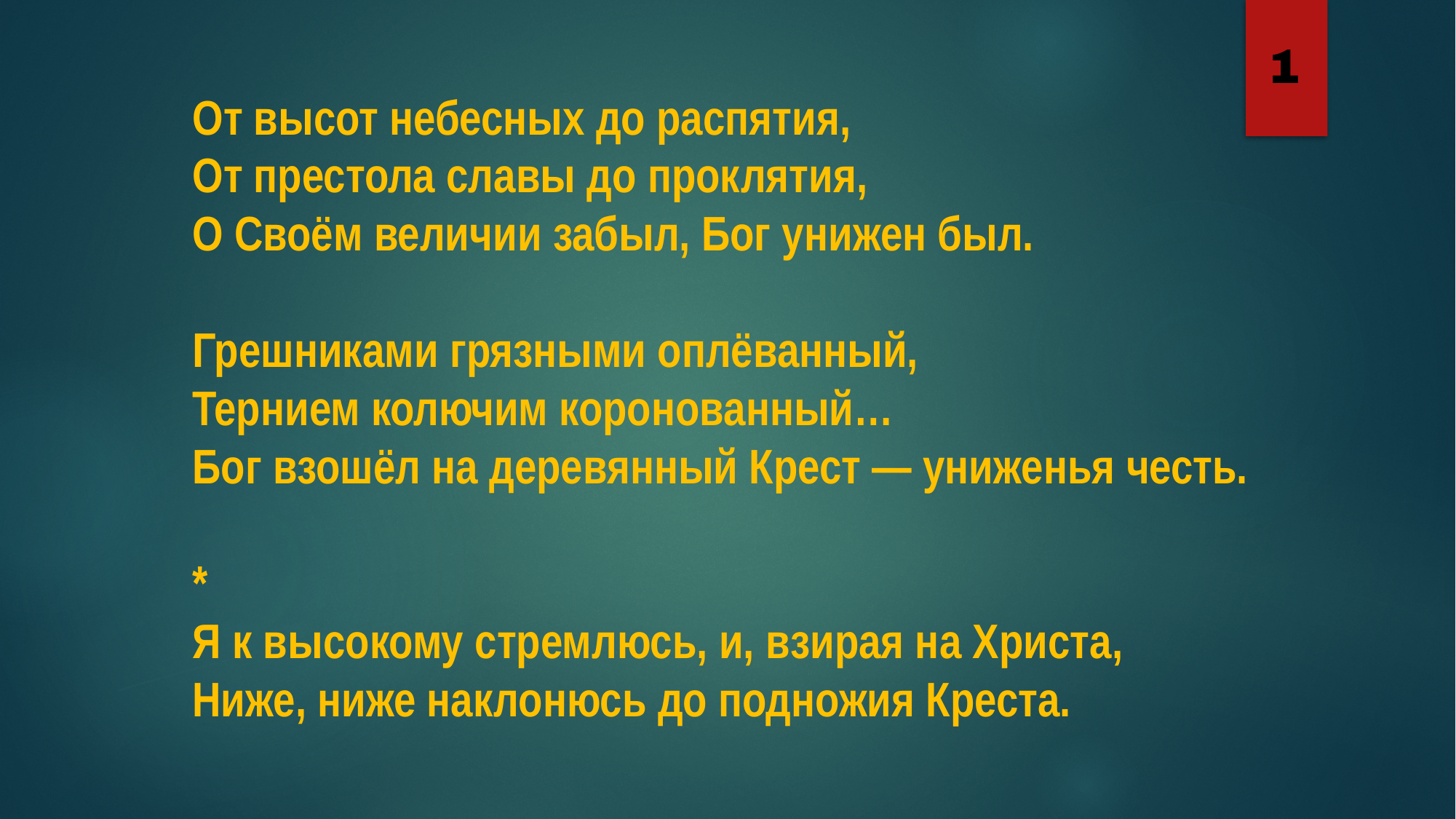

1
От высот небесных до распятия,
От престола славы до проклятия,
О Своём величии забыл, Бог унижен был.

Грешниками грязными оплёванный,
Тернием колючим коронованный…
Бог взошёл на деревянный Крест — униженья честь.

*
Я к высокому стремлюсь, и, взирая на Христа,
Ниже, ниже наклонюсь до подножия Креста.